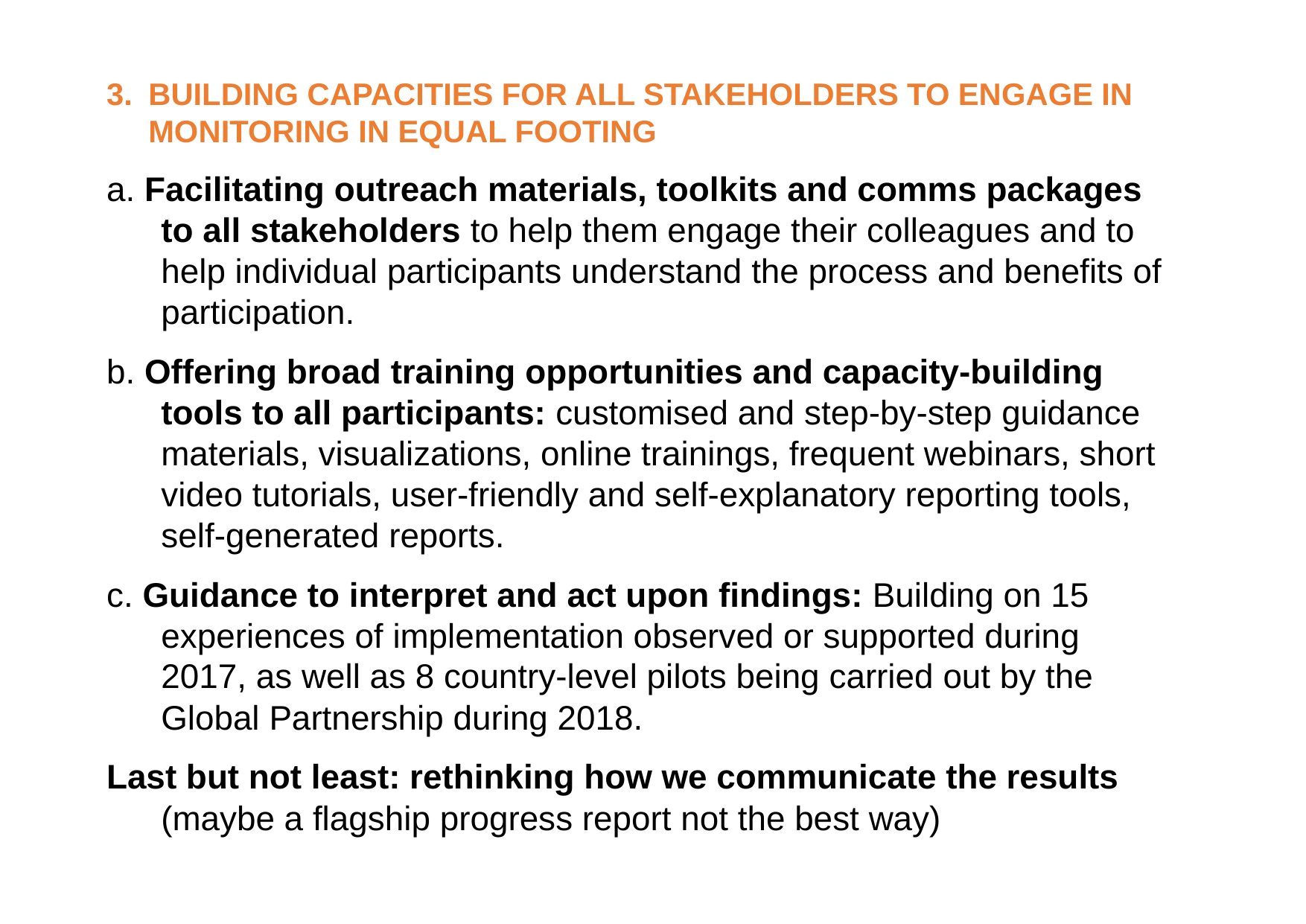

Building capacities For all stakeholders to engage in monitoring in equal footing
a. Facilitating outreach materials, toolkits and comms packages to all stakeholders to help them engage their colleagues and to help individual participants understand the process and benefits of participation.
b. Offering broad training opportunities and capacity-building tools to all participants: customised and step-by-step guidance materials, visualizations, online trainings, frequent webinars, short video tutorials, user-friendly and self-explanatory reporting tools, self-generated reports.
c. Guidance to interpret and act upon findings: Building on 15 experiences of implementation observed or supported during 2017, as well as 8 country-level pilots being carried out by the Global Partnership during 2018.
Last but not least: rethinking how we communicate the results (maybe a flagship progress report not the best way)